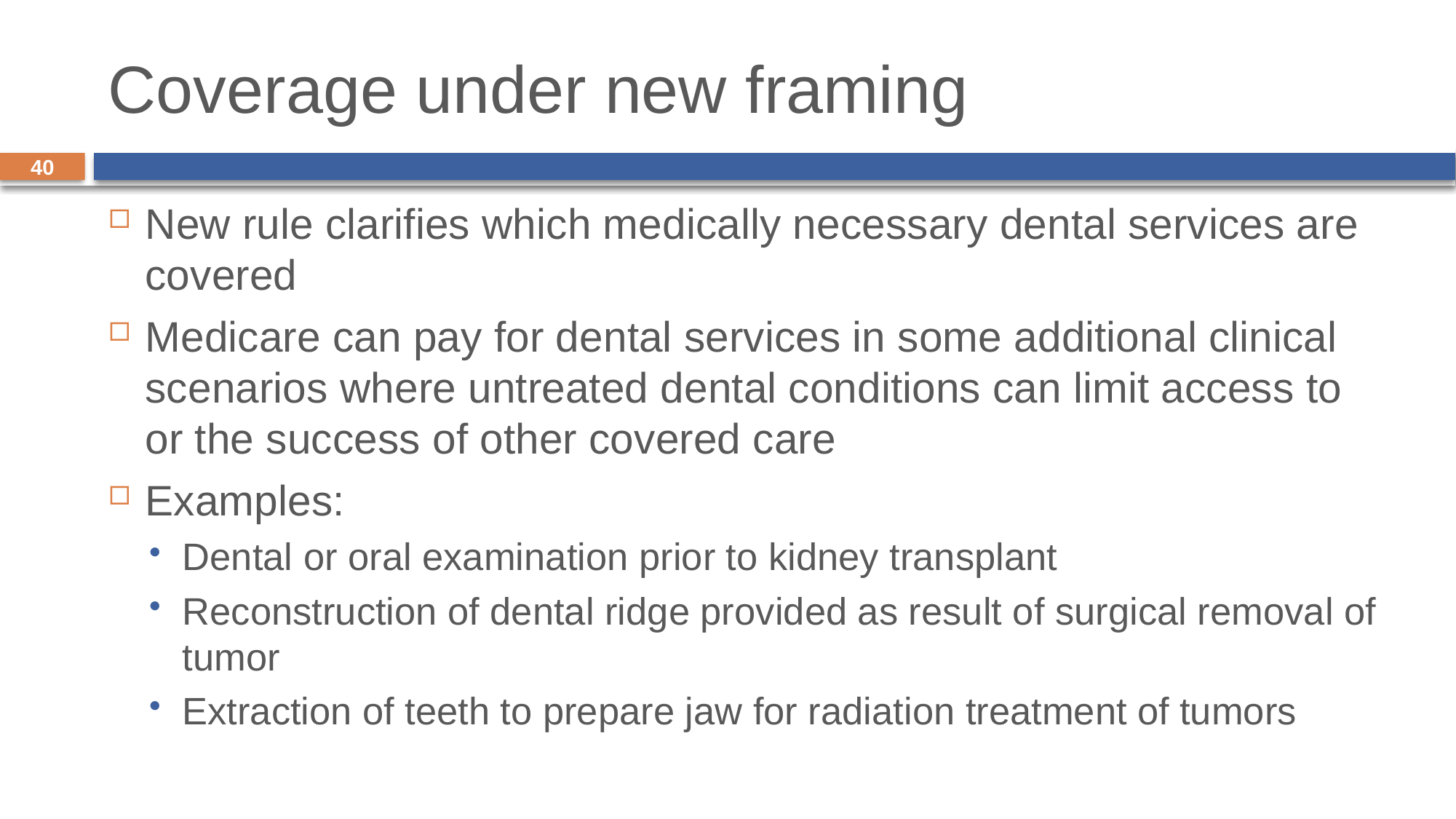

# Coverage under new framing
40
New rule clarifies which medically necessary dental services are covered
Medicare can pay for dental services in some additional clinical scenarios where untreated dental conditions can limit access to or the success of other covered care
Examples:
Dental or oral examination prior to kidney transplant
Reconstruction of dental ridge provided as result of surgical removal of tumor
Extraction of teeth to prepare jaw for radiation treatment of tumors